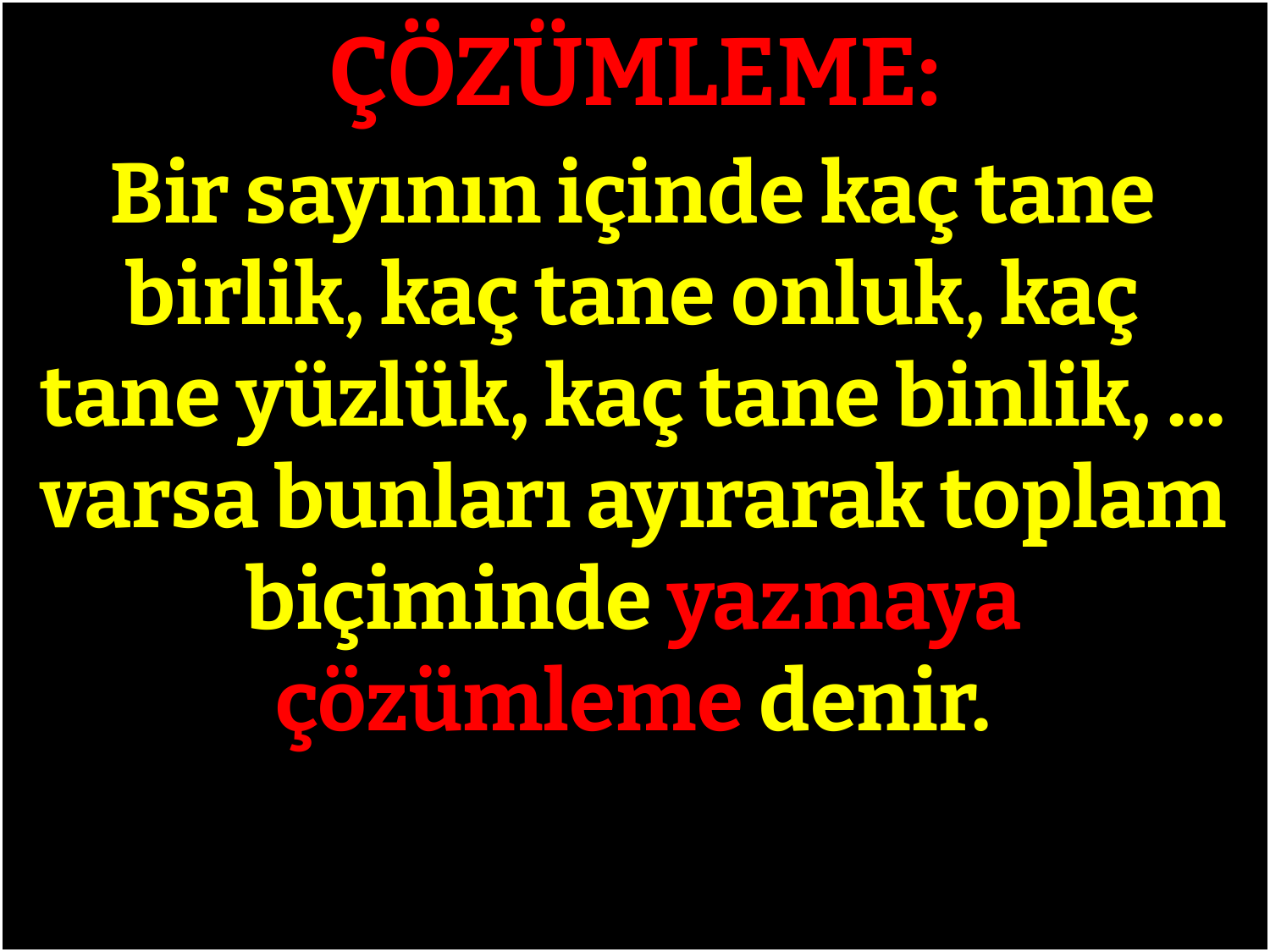

ÇÖZÜMLEME:
Bir sayının içinde kaç tane birlik, kaç tane onluk, kaç tane yüzlük, kaç tane binlik, ... varsa bunları ayırarak toplam biçiminde yazmaya çözümleme denir.
#